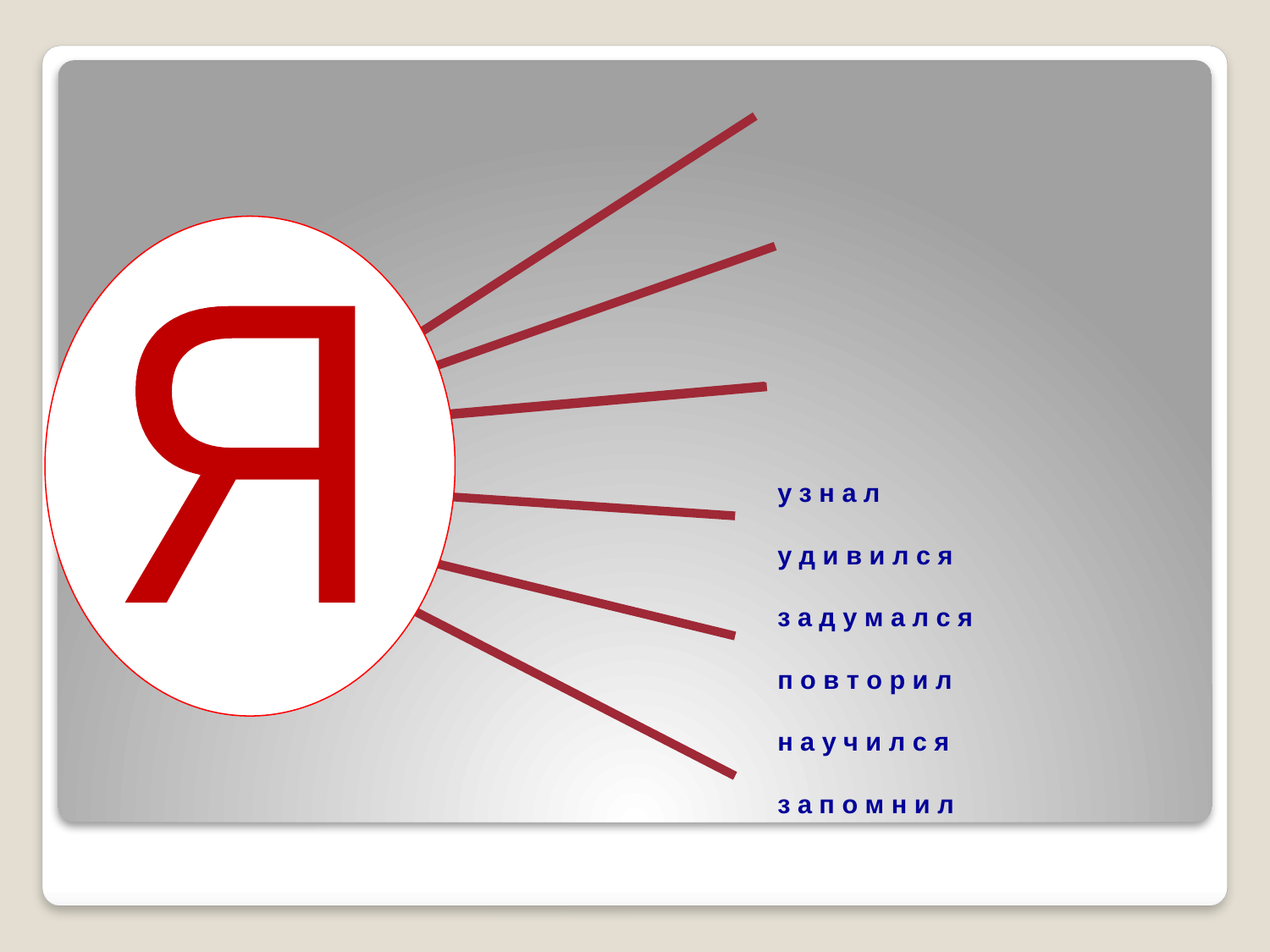

Я

# у з н а л у д и в и л с я з а д у м а л с я п о в т о р и л н а у ч и л с я з а п о м н и л